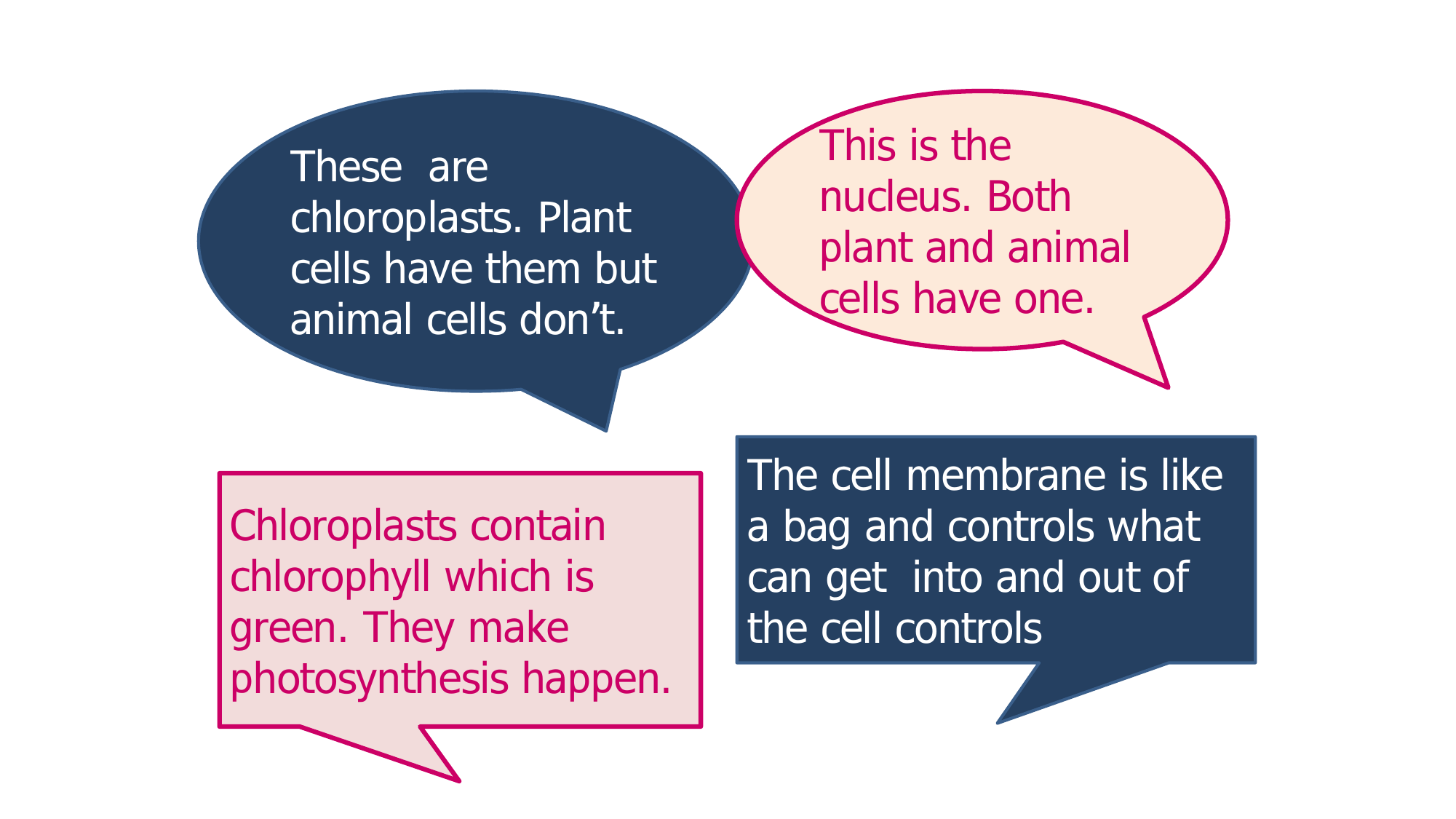

These  are chloroplasts. Plant  cells have them but animal cells don’t.
This is the nucleus. Both plant and animal cells have one.
The cell membrane is like a bag and controls what can get  into and out of the cell controls
Chloroplasts contain chlorophyll which is green. They make photosynthesis happen.